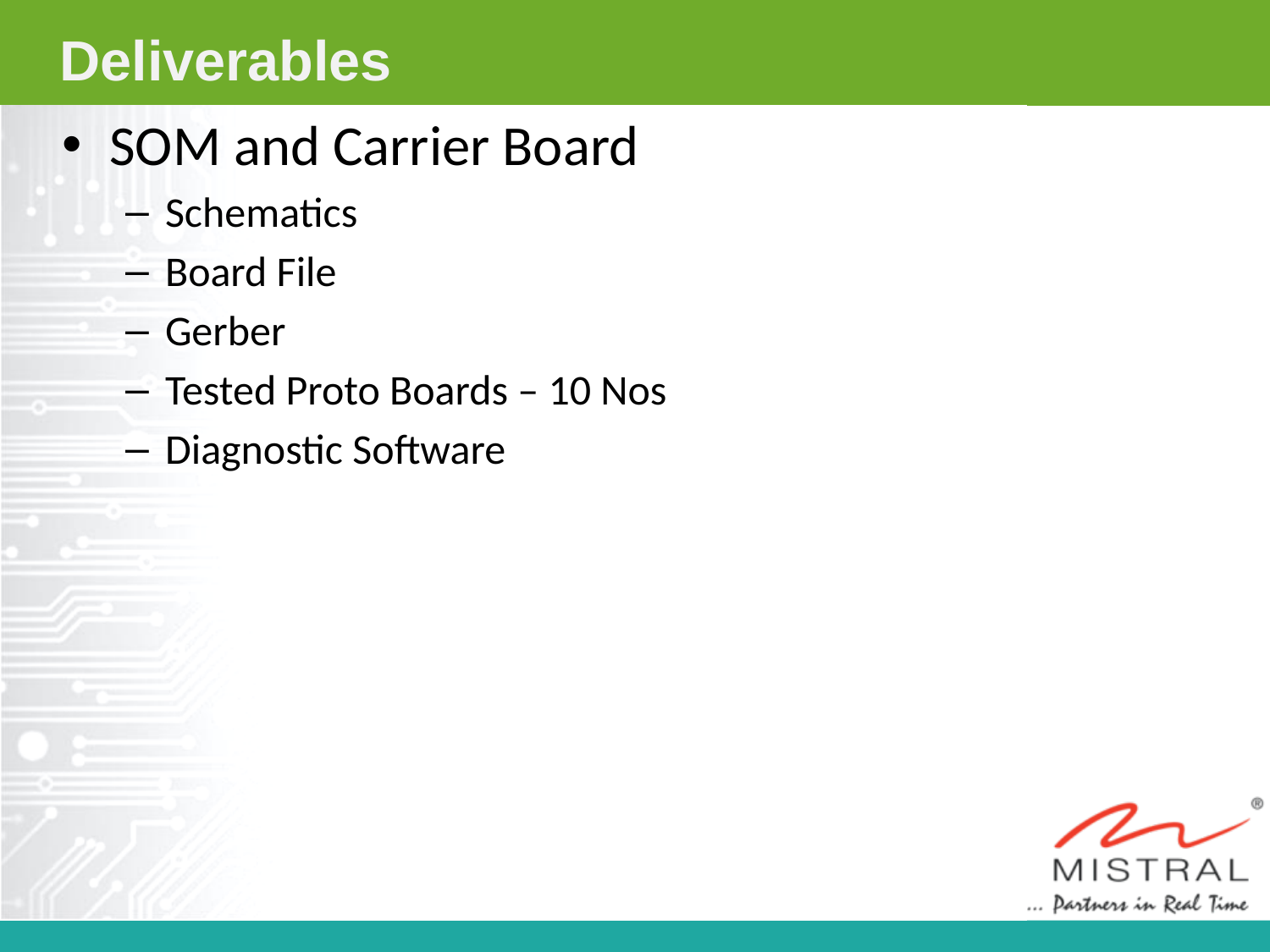

# Deliverables
SOM and Carrier Board
Schematics
Board File
Gerber
Tested Proto Boards – 10 Nos
Diagnostic Software